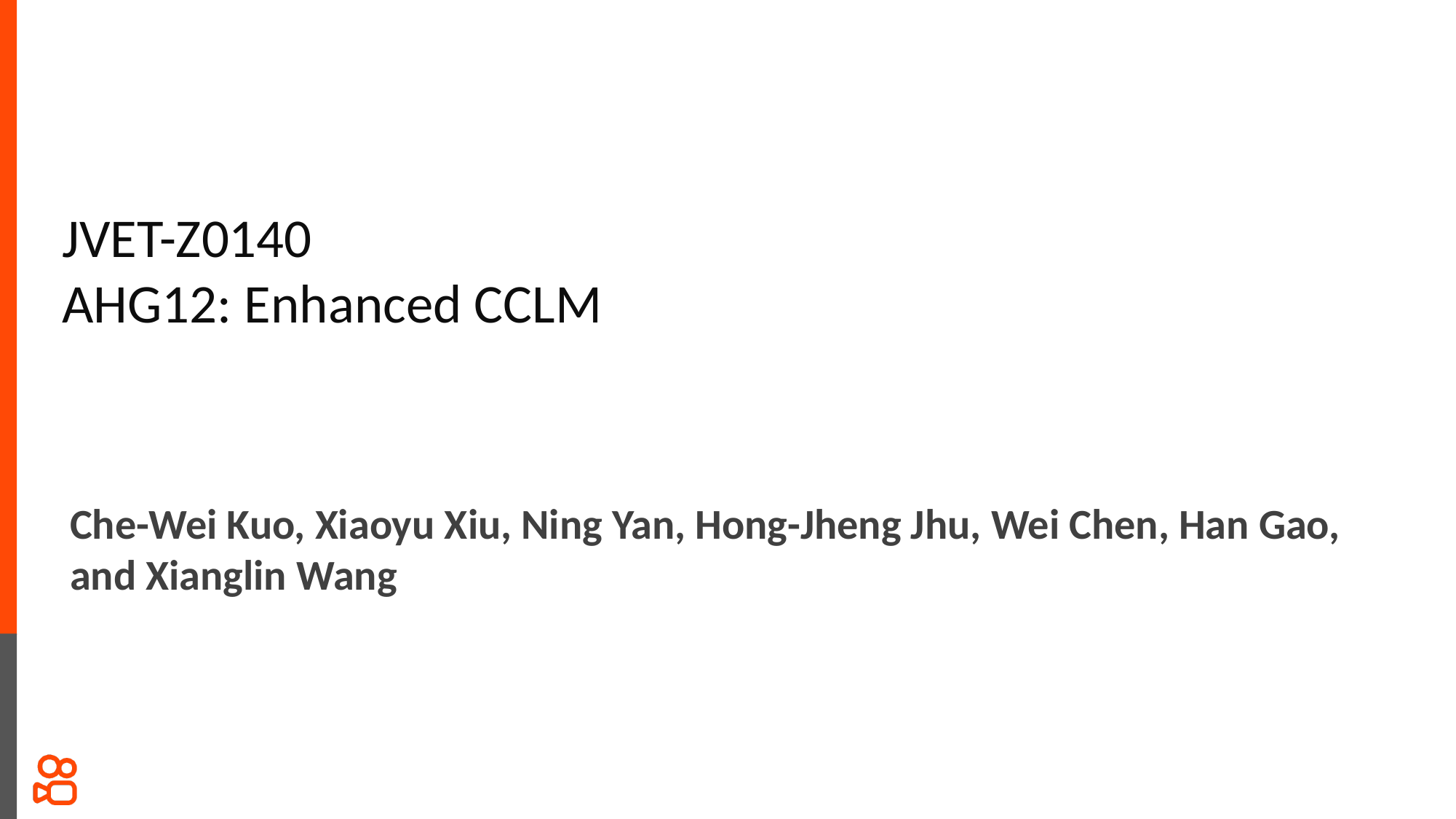

JVET-Z0140
AHG12: Enhanced CCLM
Che-Wei Kuo, Xiaoyu Xiu, Ning Yan, Hong-Jheng Jhu, Wei Chen, Han Gao, and Xianglin Wang